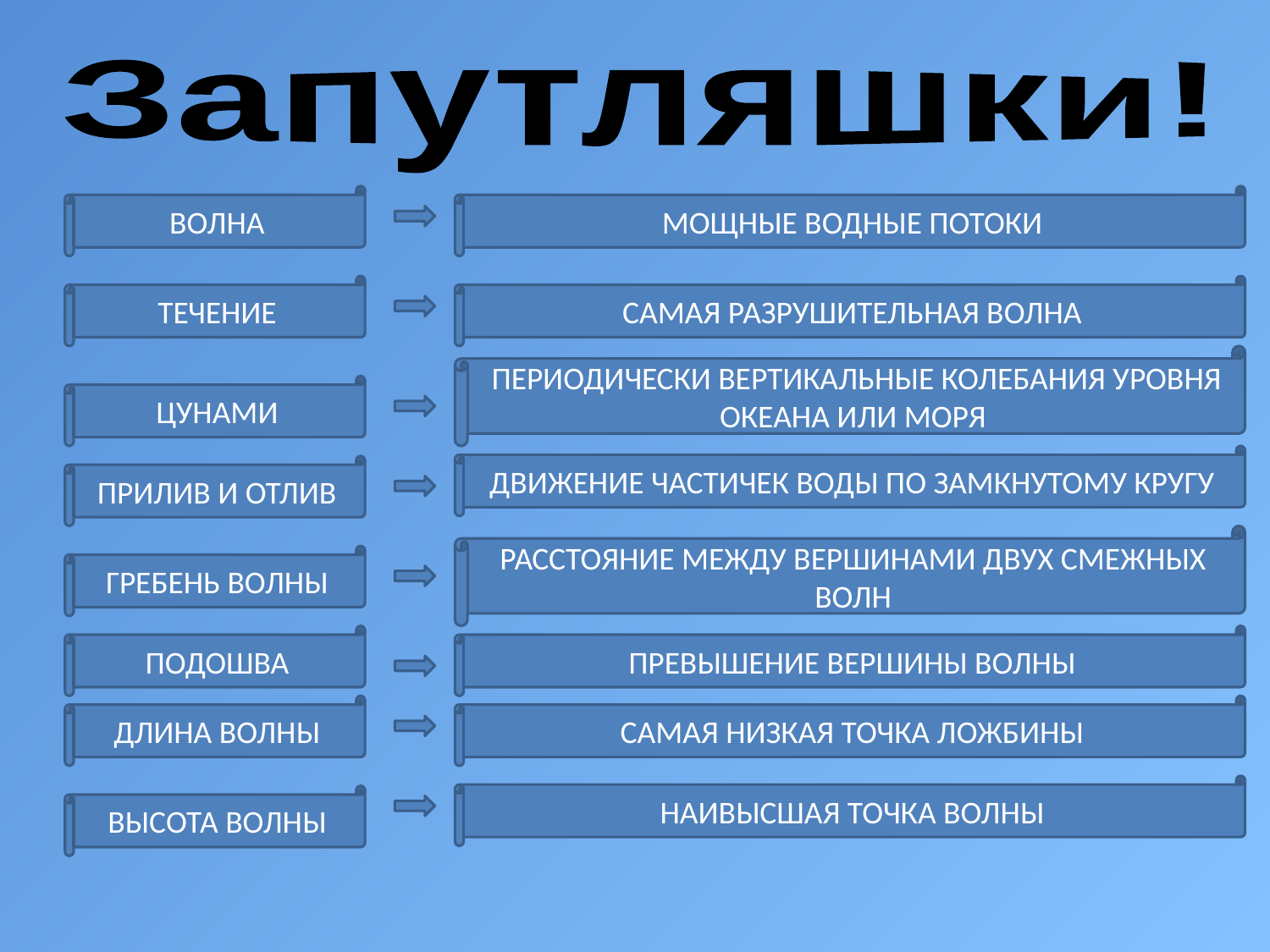

Запутляшки!
ВОЛНА
МОЩНЫЕ ВОДНЫЕ ПОТОКИ

ТЕЧЕНИЕ
САМАЯ РАЗРУШИТЕЛЬНАЯ ВОЛНА

 ПЕРИОДИЧЕСКИ ВЕРТИКАЛЬНЫЕ КОЛЕБАНИЯ УРОВНЯ ОКЕАНА ИЛИ МОРЯ
ЦУНАМИ

ДВИЖЕНИЕ ЧАСТИЧЕК ВОДЫ ПО ЗАМКНУТОМУ КРУГУ
ПРИЛИВ И ОТЛИВ

РАССТОЯНИЕ МЕЖДУ ВЕРШИНАМИ ДВУХ СМЕЖНЫХ ВОЛН
ГРЕБЕНЬ ВОЛНЫ

ПОДОШВА
ПРЕВЫШЕНИЕ ВЕРШИНЫ ВОЛНЫ

ДЛИНА ВОЛНЫ
САМАЯ НИЗКАЯ ТОЧКА ЛОЖБИНЫ

НАИВЫСШАЯ ТОЧКА ВОЛНЫ
ВЫСОТА ВОЛНЫ